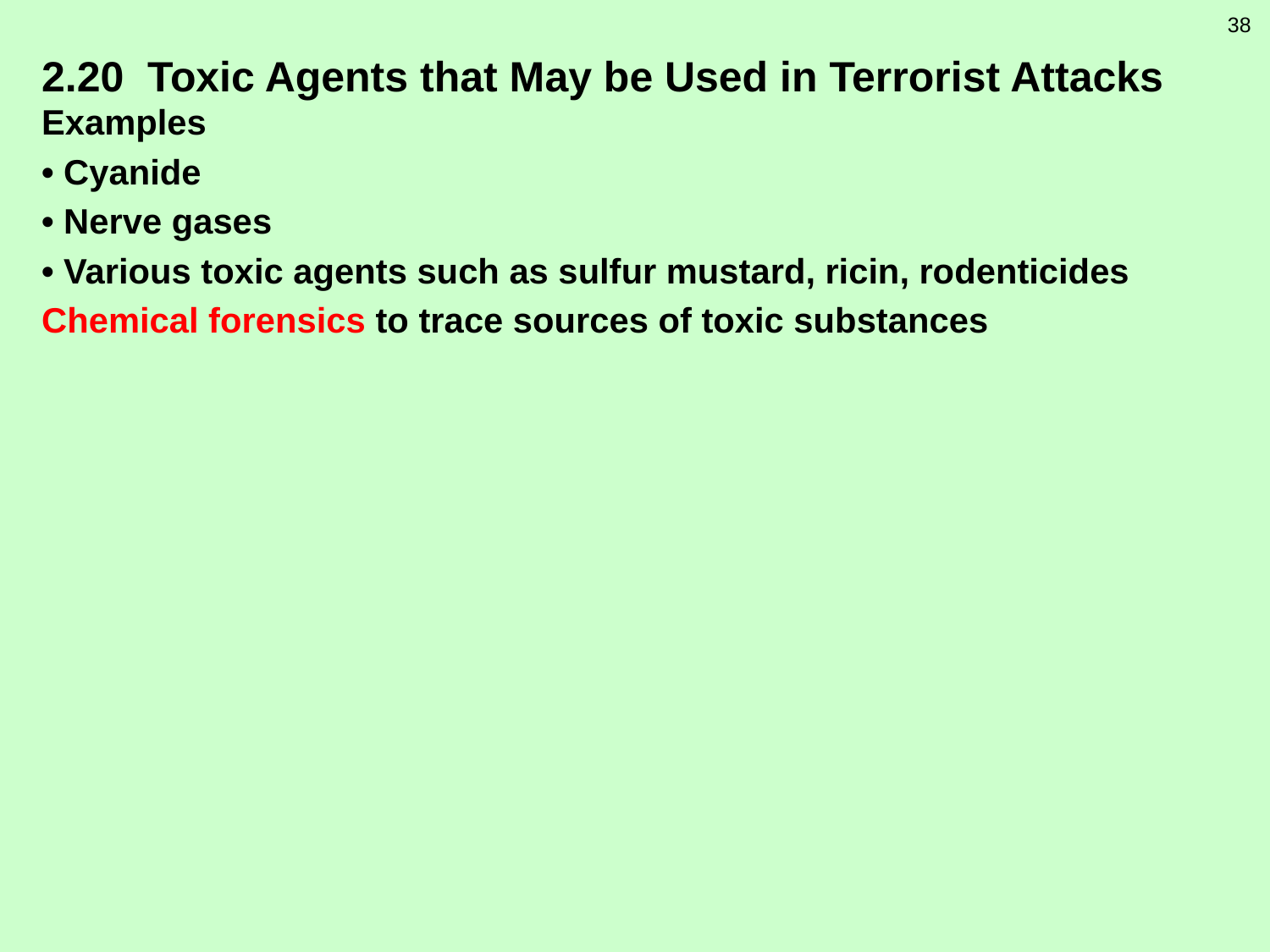

38
2.20  Toxic Agents that May be Used in Terrorist Attacks
Examples
• Cyanide
• Nerve gases
• Various toxic agents such as sulfur mustard, ricin, rodenticides
Chemical forensics to trace sources of toxic substances